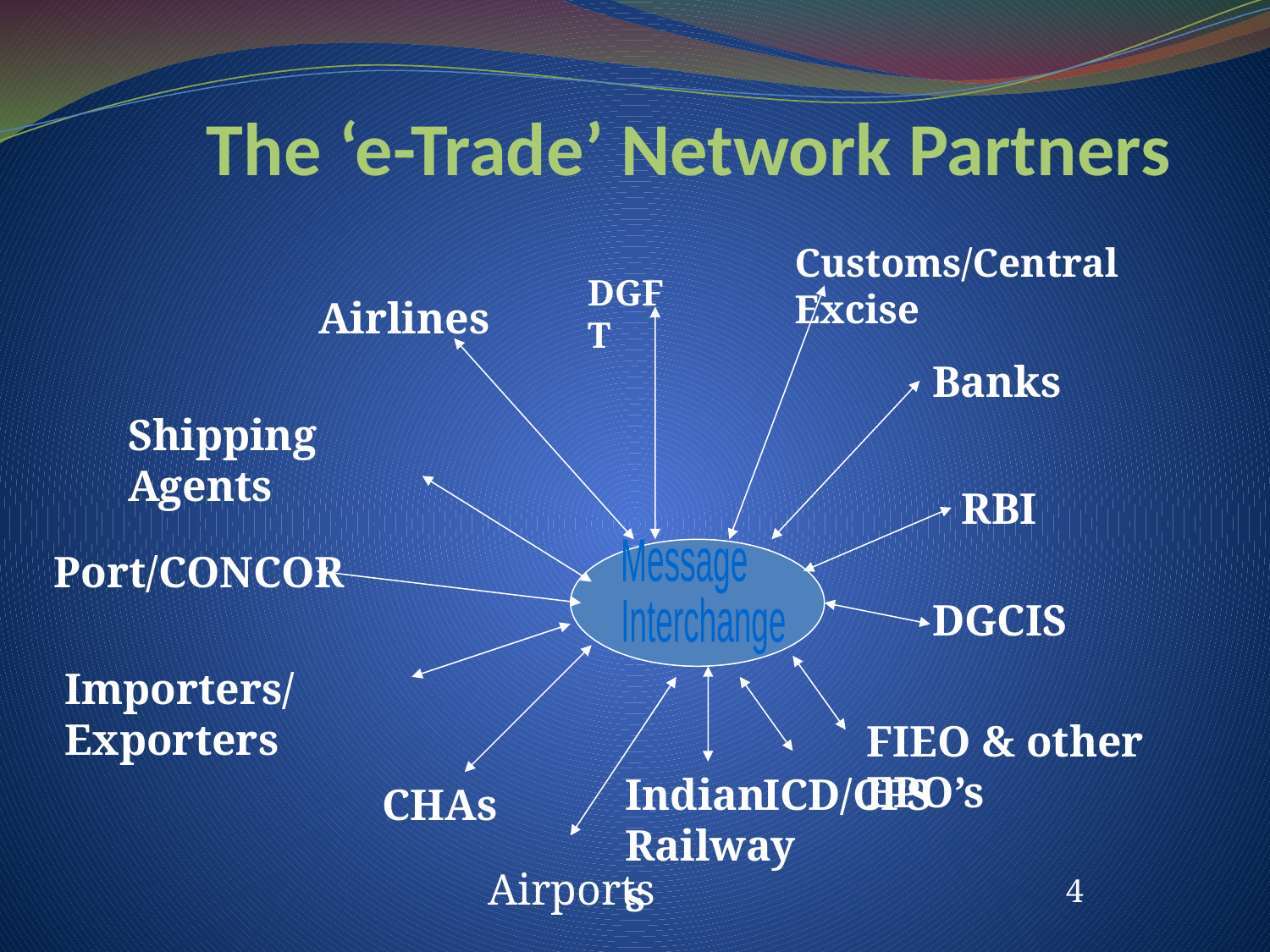

# The ‘e-Trade’ Network Partners

Customs/Central Excise
DGFT
Airlines

Banks

Shipping Agents

RBI

Port/CONCOR

Message
Interchange

DGCIS

Importers/Exporters

FIEO & other EPO’s
Indian Railways
ICD/CFS
CHAs
Airports
4